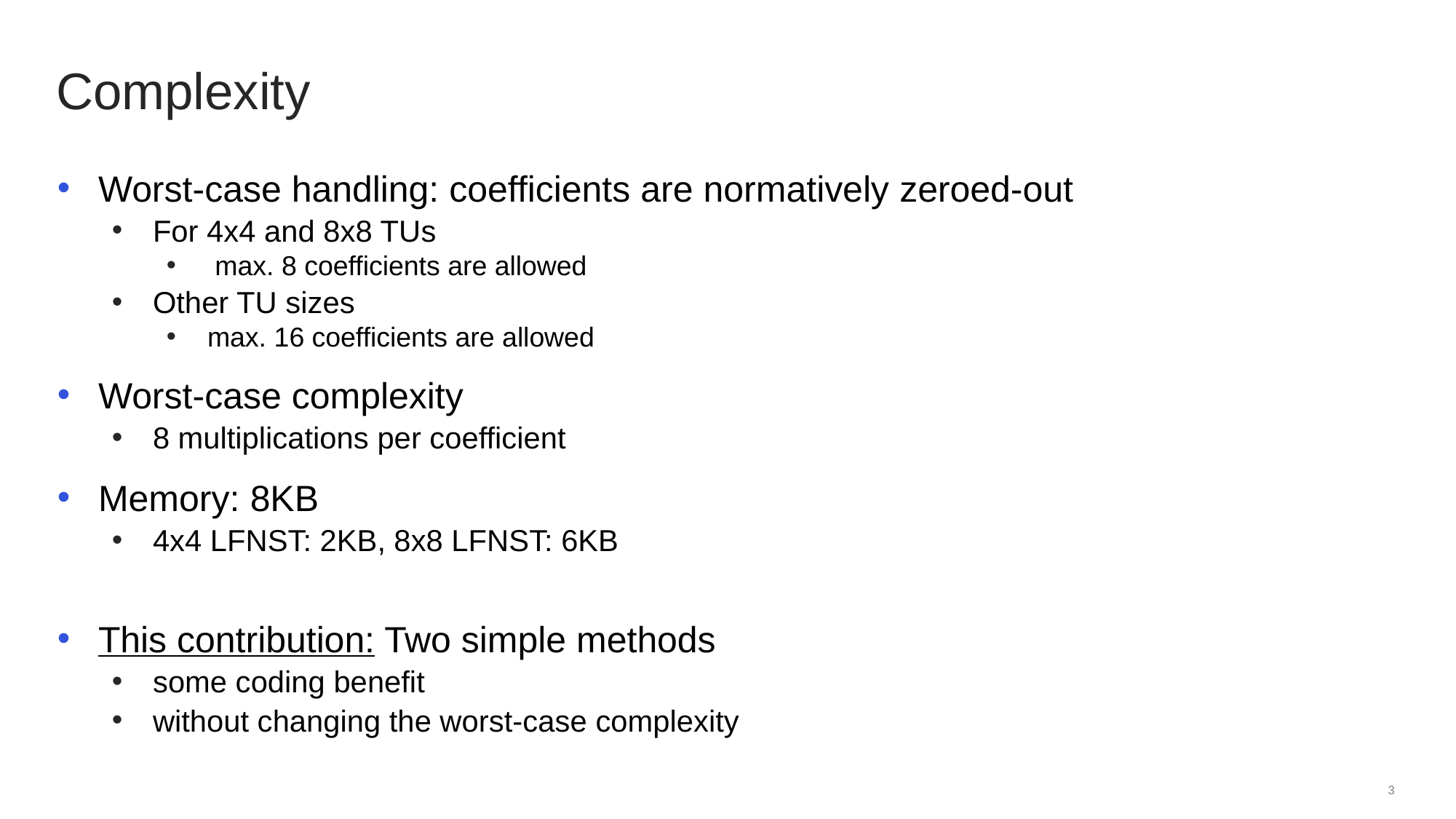

# Complexity
Worst-case handling: coefficients are normatively zeroed-out
For 4x4 and 8x8 TUs
 max. 8 coefficients are allowed
Other TU sizes
max. 16 coefficients are allowed
Worst-case complexity
8 multiplications per coefficient
Memory: 8KB
4x4 LFNST: 2KB, 8x8 LFNST: 6KB

This contribution: Two simple methods
some coding benefit
without changing the worst-case complexity